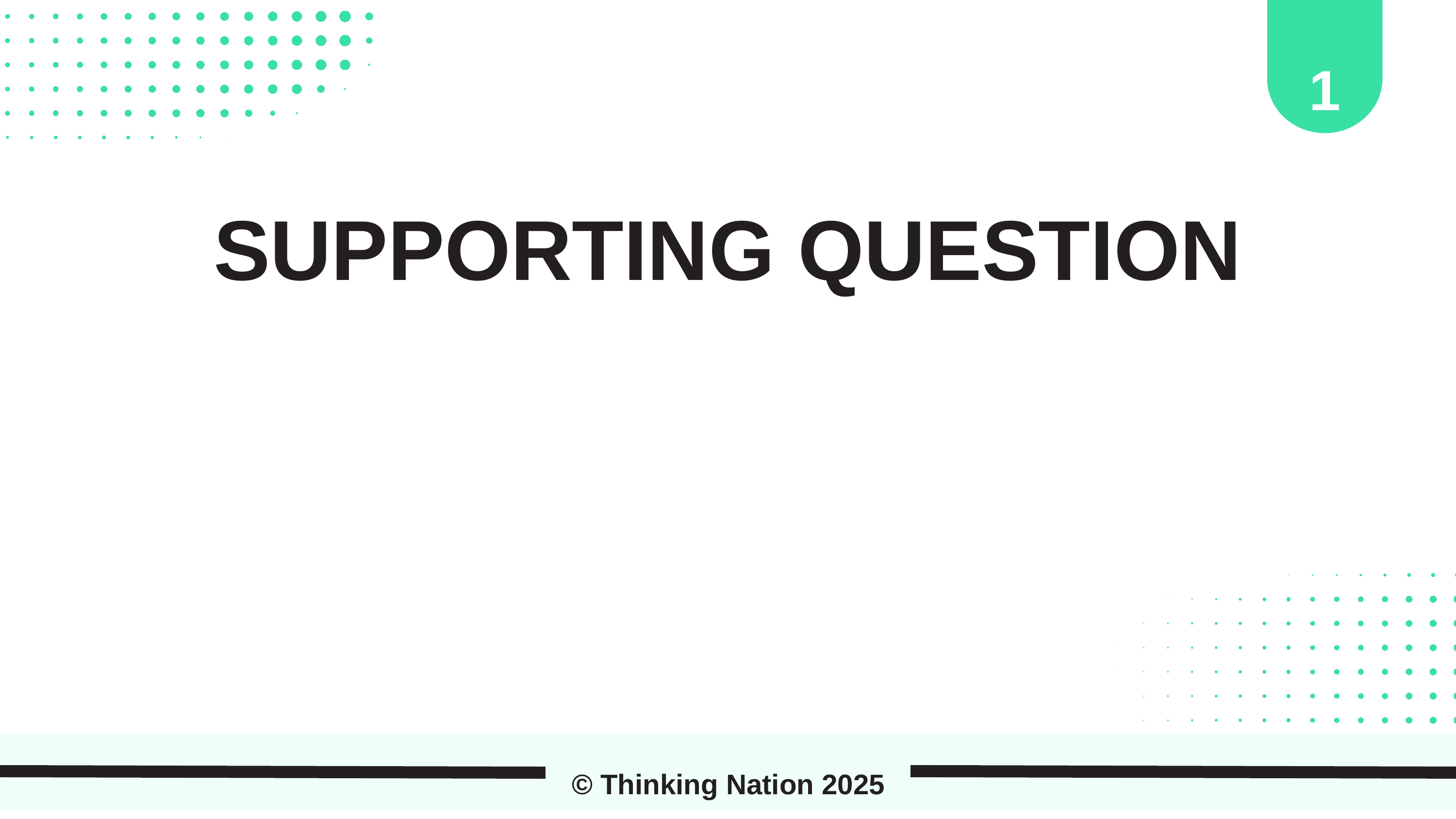

1
SUPPORTING QUESTION

© Thinking Nation 2025